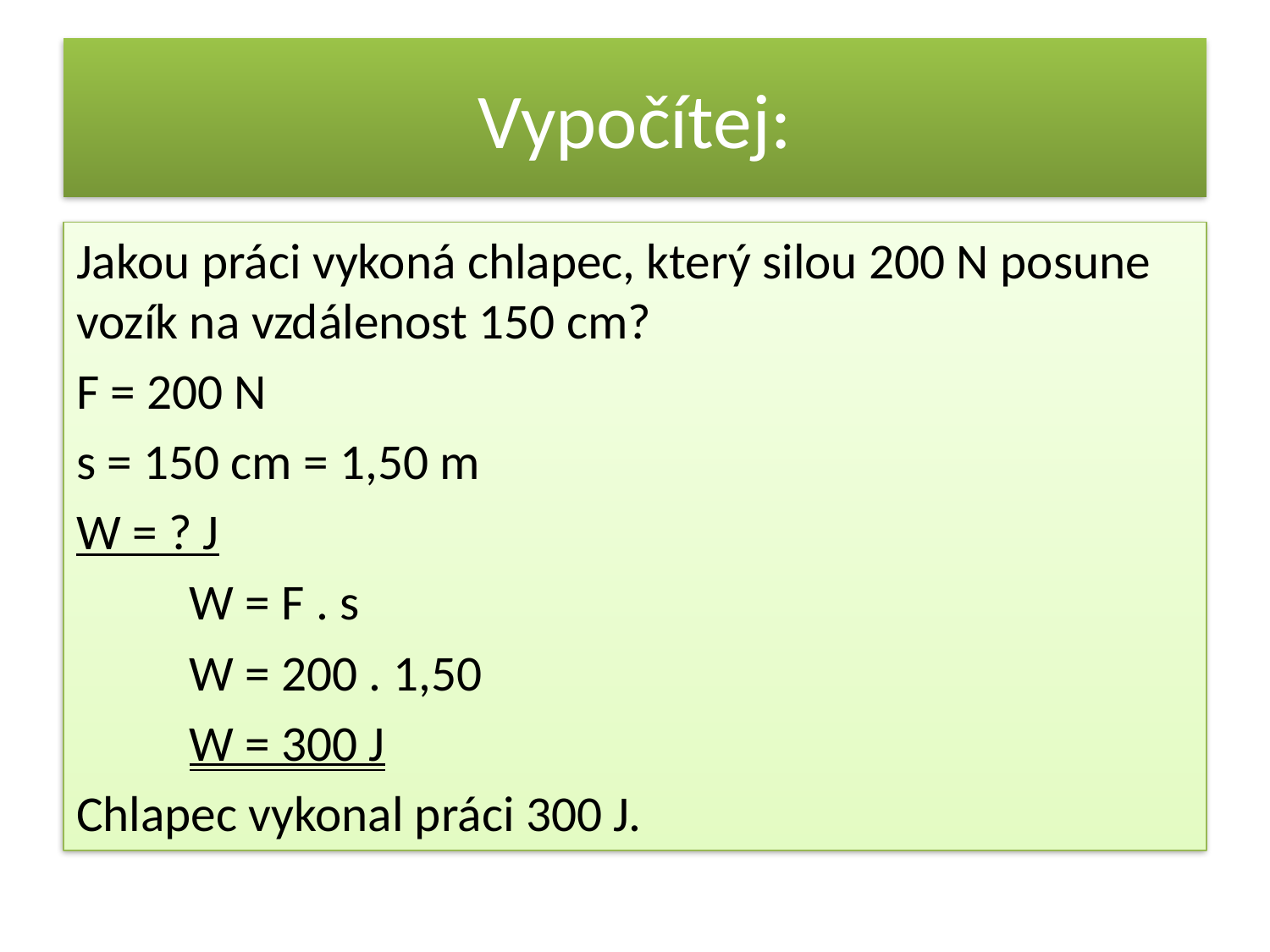

# Vypočítej:
Jakou práci vykoná chlapec, který silou 200 N posune vozík na vzdálenost 150 cm?
F = 200 N
s = 150 cm = 1,50 m
W = ? J
					W = F . s
					W = 200 . 1,50
					W = 300 J
Chlapec vykonal práci 300 J.